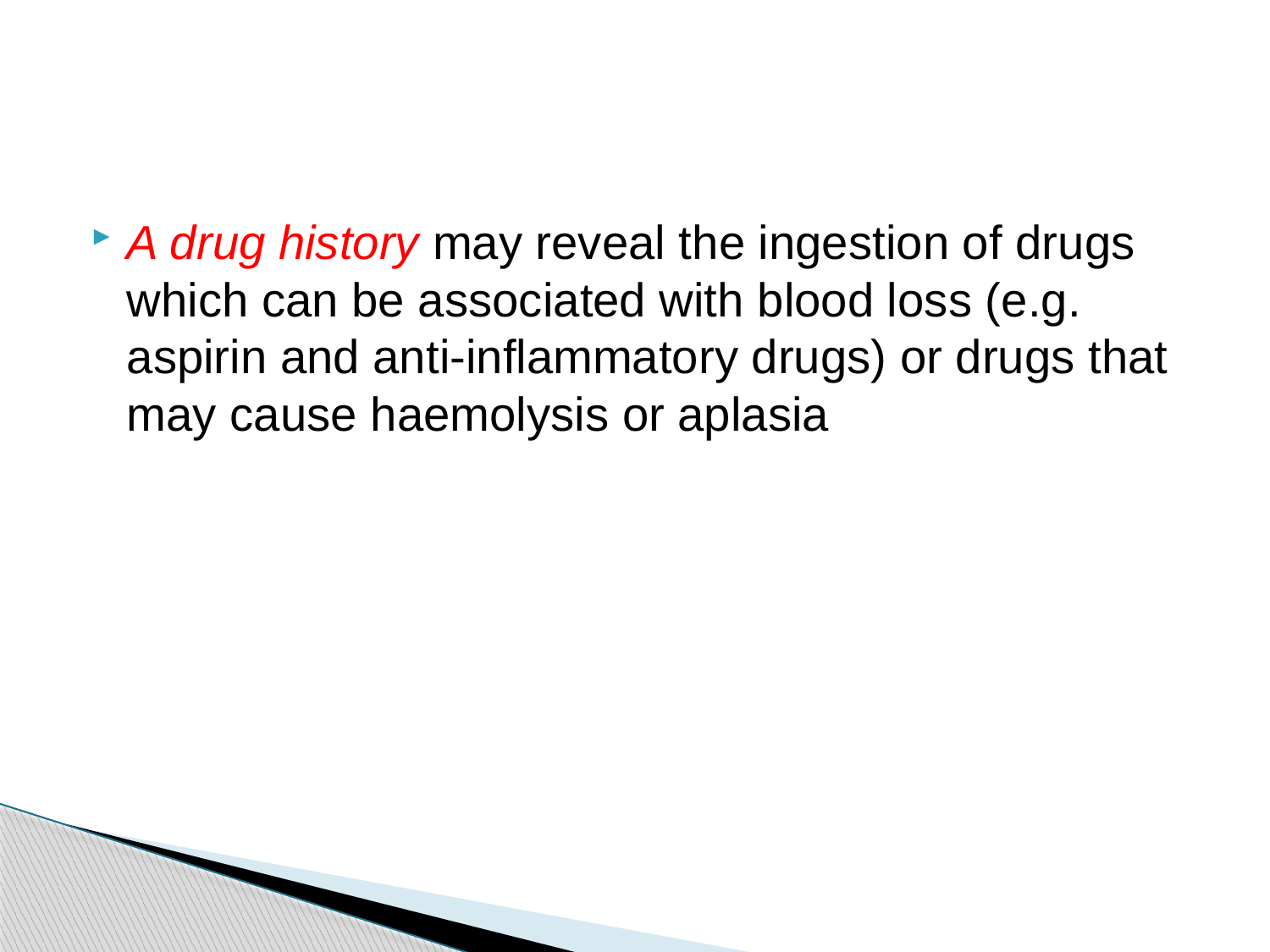

#
A drug history may reveal the ingestion of drugs which can be associated with blood loss (e.g. aspirin and anti-inflammatory drugs) or drugs that may cause haemolysis or aplasia